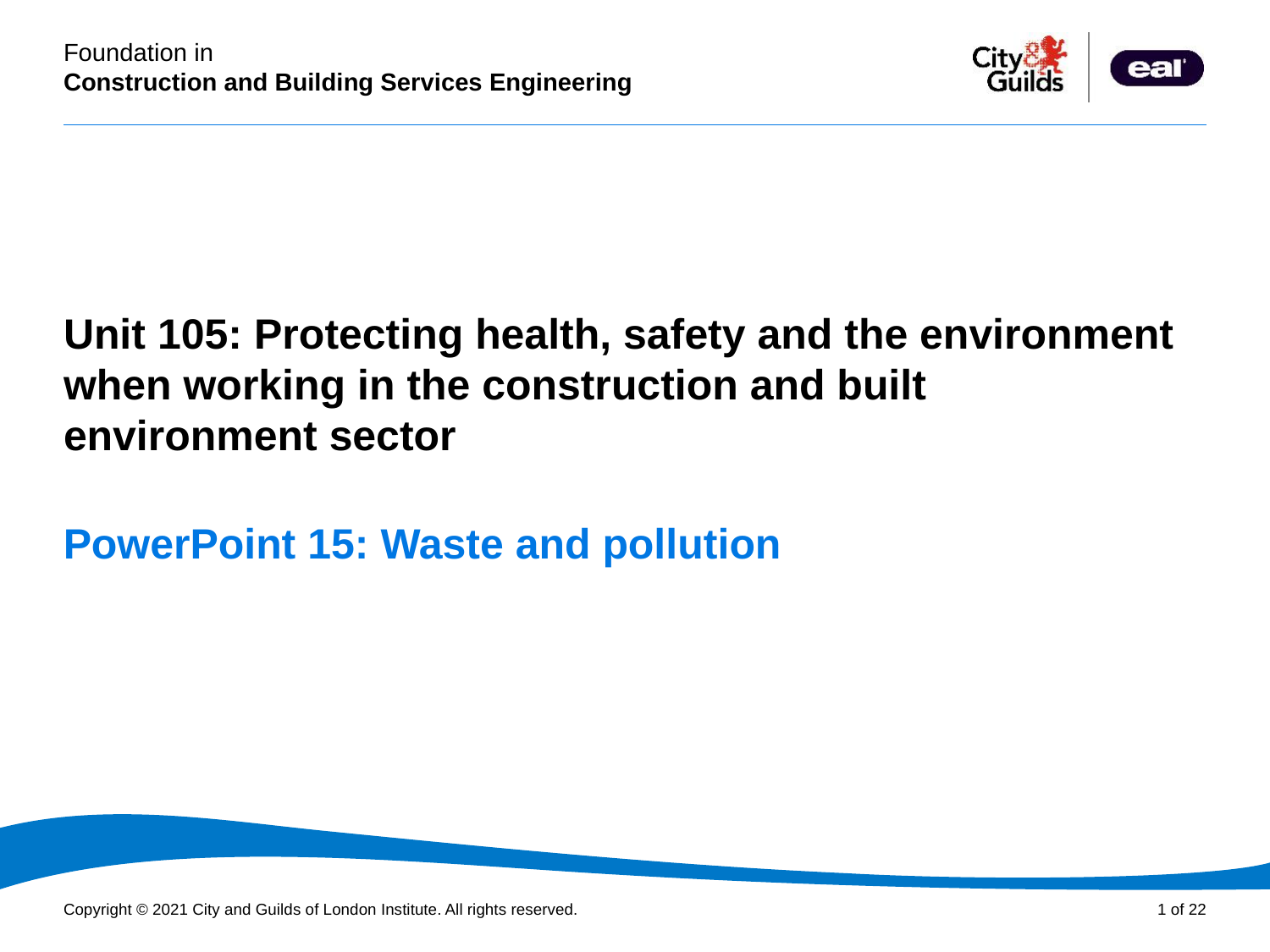

PowerPoint presentation
Unit 105: Protecting health, safety and the environment when working in the construction and built environment sector
# PowerPoint 15: Waste and pollution